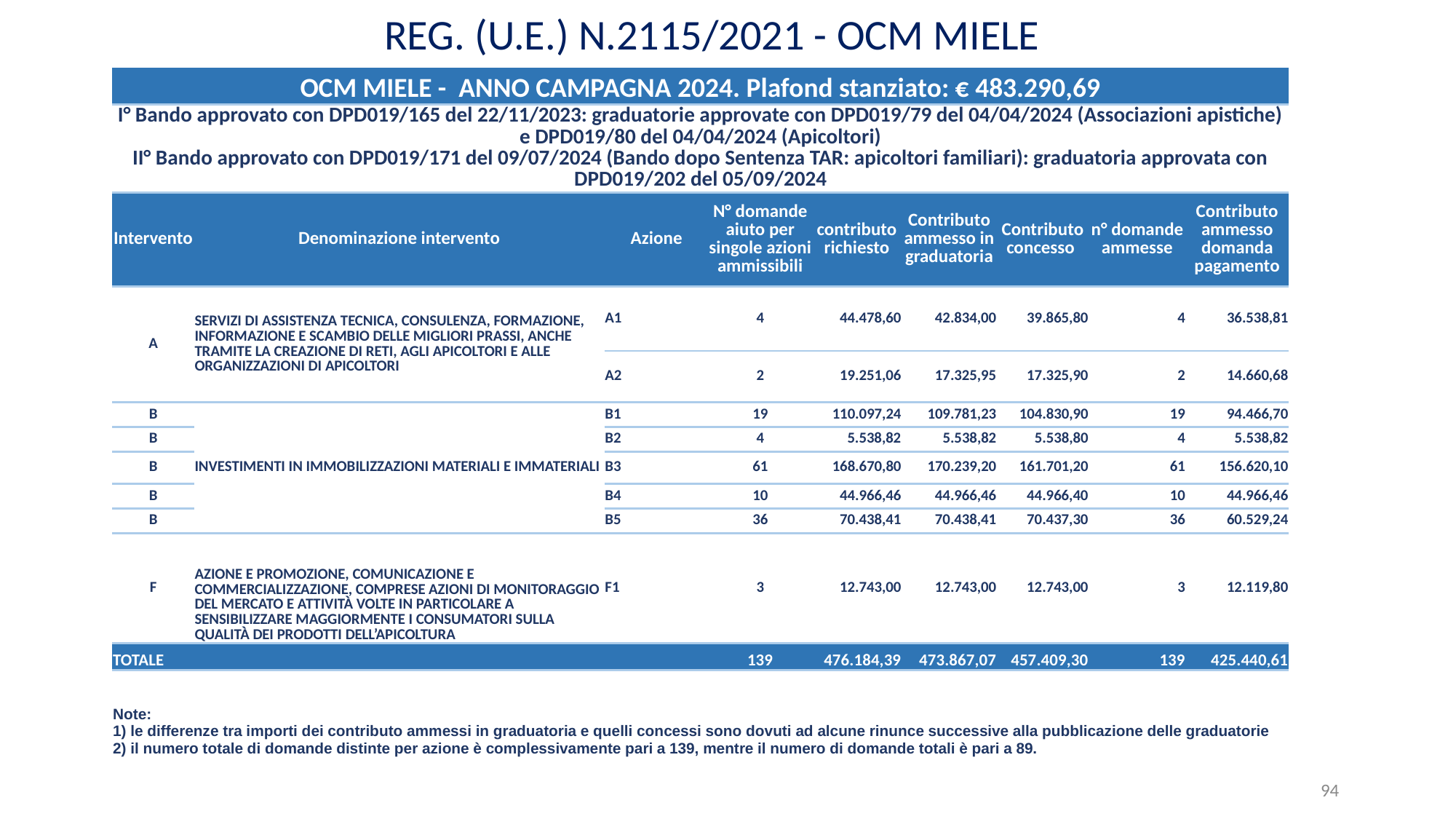

REG. (U.E.) N.2115/2021 - OCM MIELE
| OCM MIELE - ANNO CAMPAGNA 2024. Plafond stanziato: € 483.290,69 |  |  |  |  |  |  |  |  |
| --- | --- | --- | --- | --- | --- | --- | --- | --- |
| I° Bando approvato con DPD019/165 del 22/11/2023: graduatorie approvate con DPD019/79 del 04/04/2024 (Associazioni apistiche) e DPD019/80 del 04/04/2024 (Apicoltori) II° Bando approvato con DPD019/171 del 09/07/2024 (Bando dopo Sentenza TAR: apicoltori familiari): graduatoria approvata con DPD019/202 del 05/09/2024 |  |  |  |  |  |  |  |  |
| Intervento | Denominazione intervento | Azione | N° domande aiuto per singole azioni ammissibili | contributo richiesto | Contributo ammesso in graduatoria | Contributo concesso | n° domande ammesse | Contributo ammesso domanda pagamento |
| A | SERVIZI DI ASSISTENZA TECNICA, CONSULENZA, FORMAZIONE, INFORMAZIONE E SCAMBIO DELLE MIGLIORI PRASSI, ANCHE TRAMITE LA CREAZIONE DI RETI, AGLI APICOLTORI E ALLE ORGANIZZAZIONI DI APICOLTORI | A1 | 4 | 44.478,60 | 42.834,00 | 39.865,80 | 4 | 36.538,81 |
|  |  | A2 | 2 | 19.251,06 | 17.325,95 | 17.325,90 | 2 | 14.660,68 |
| B | INVESTIMENTI IN IMMOBILIZZAZIONI MATERIALI E IMMATERIALI | B1 | 19 | 110.097,24 | 109.781,23 | 104.830,90 | 19 | 94.466,70 |
| B |  | B2 | 4 | 5.538,82 | 5.538,82 | 5.538,80 | 4 | 5.538,82 |
| B |  | B3 | 61 | 168.670,80 | 170.239,20 | 161.701,20 | 61 | 156.620,10 |
| B |  | B4 | 10 | 44.966,46 | 44.966,46 | 44.966,40 | 10 | 44.966,46 |
| B |  | B5 | 36 | 70.438,41 | 70.438,41 | 70.437,30 | 36 | 60.529,24 |
| F | AZIONE E PROMOZIONE, COMUNICAZIONE E COMMERCIALIZZAZIONE, COMPRESE AZIONI DI MONITORAGGIO DEL MERCATO E ATTIVITÀ VOLTE IN PARTICOLARE A SENSIBILIZZARE MAGGIORMENTE I CONSUMATORI SULLA QUALITÀ DEI PRODOTTI DELL’APICOLTURA | F1 | 3 | 12.743,00 | 12.743,00 | 12.743,00 | 3 | 12.119,80 |
| TOTALE |  |  | 139 | 476.184,39 | 473.867,07 | 457.409,30 | 139 | 425.440,61 |
| Note: 1) le differenze tra importi dei contributo ammessi in graduatoria e quelli concessi sono dovuti ad alcune rinunce successive alla pubblicazione delle graduatorie 2) il numero totale di domande distinte per azione è complessivamente pari a 139, mentre il numero di domande totali è pari a 89. |  |  |  |  |  |  |  |  |